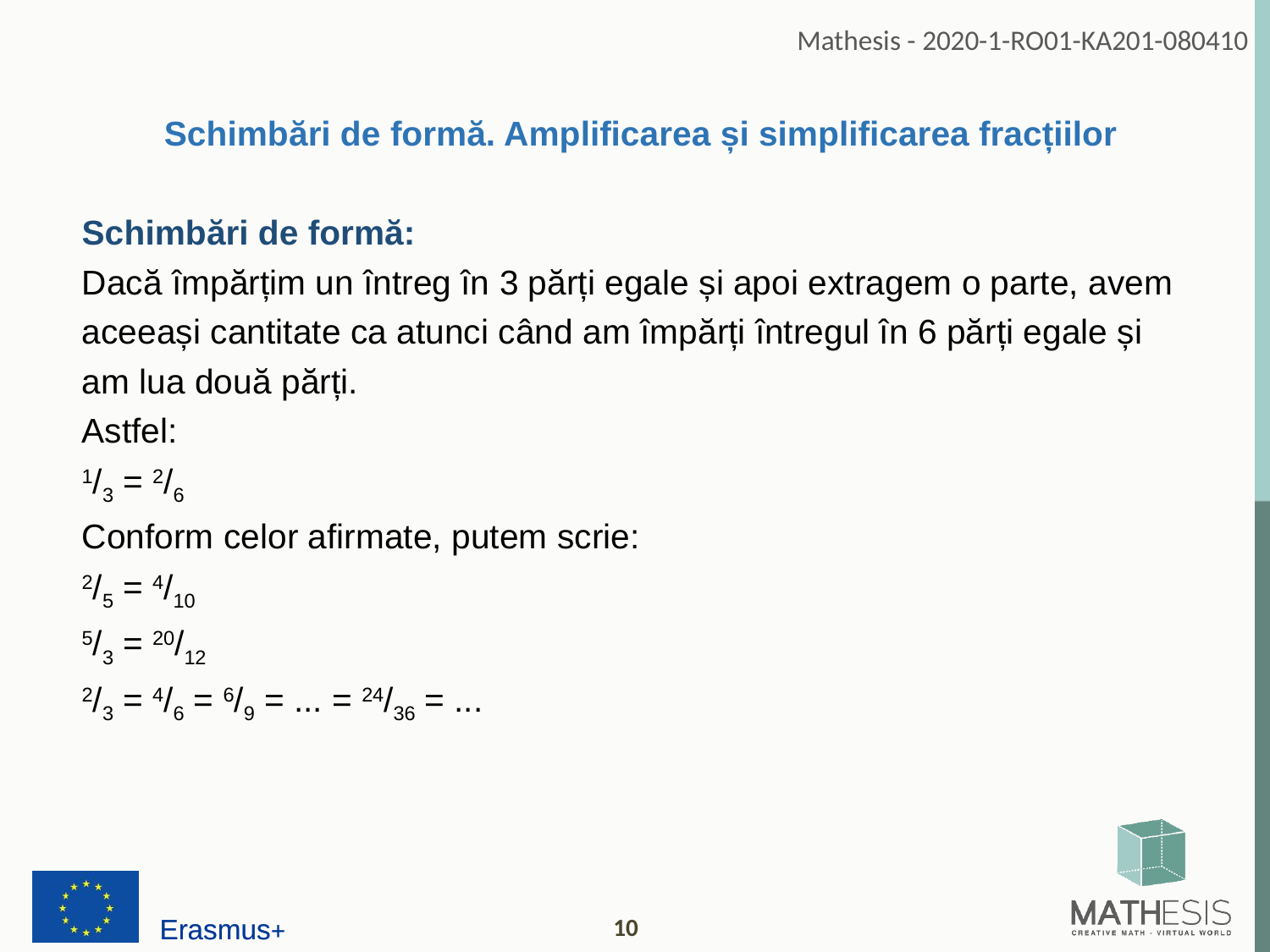

Schimbări de formă. Amplificarea și simplificarea fracțiilor

Schimbări de formă:
Dacă împărțim un întreg în 3 părți egale și apoi extragem o parte, avem aceeași cantitate ca atunci când am împărți întregul în 6 părți egale și am lua două părți.
Astfel:
1/3 = 2/6
Conform celor afirmate, putem scrie:
2/5 = 4/10
5/3 = 20/12
2/3 = 4/6 = 6/9 = ... = 24/36 = ...